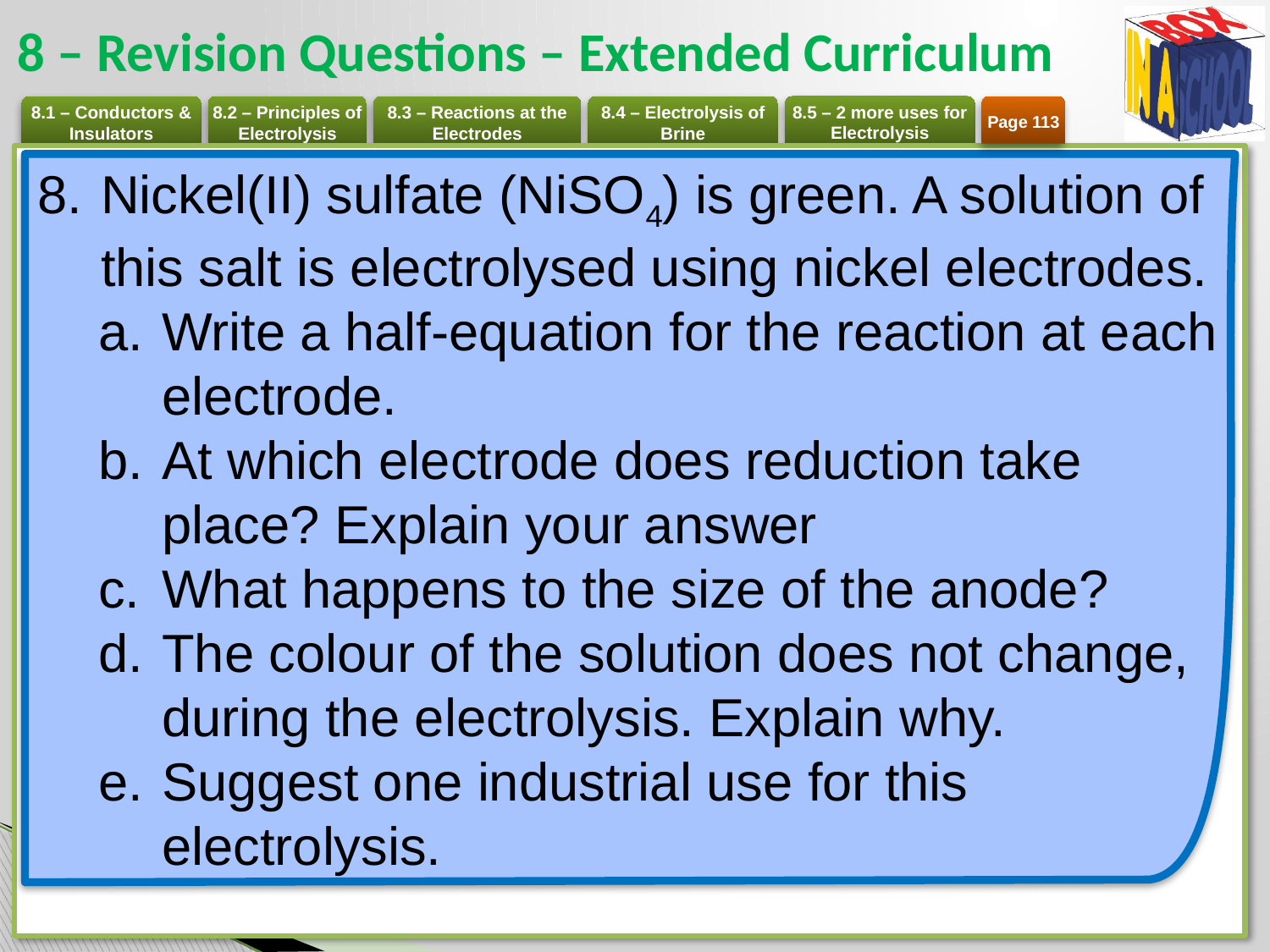

# 8 – Revision Questions – Extended Curriculum
Page 113
Nickel(II) sulfate (NiSO4) is green. A solution of this salt is electrolysed using nickel electrodes.
Write a half-equation for the reaction at each electrode.
At which electrode does reduction take place? Explain your answer
What happens to the size of the anode?
The colour of the solution does not change, during the electrolysis. Explain why.
Suggest one industrial use for this electrolysis.